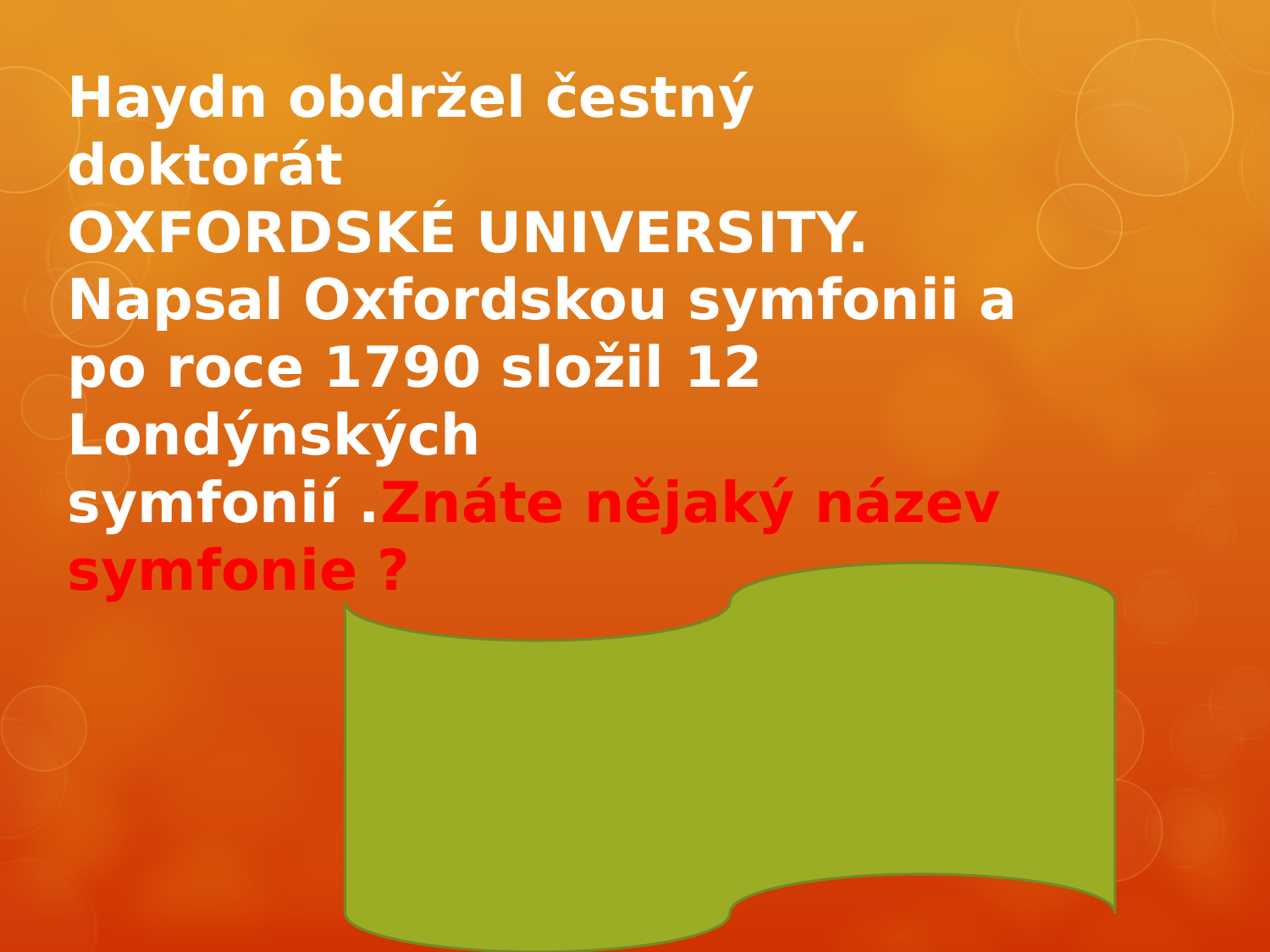

Haydn obdržel čestný doktorát
OXFORDSKÉ UNIVERSITY.
Napsal Oxfordskou symfonii a
po roce 1790 složil 12 Londýnských
symfonií .Znáte nějaký název
symfonie ?

                      S úderem kotlů
                       Hodiny
                        Vojenská